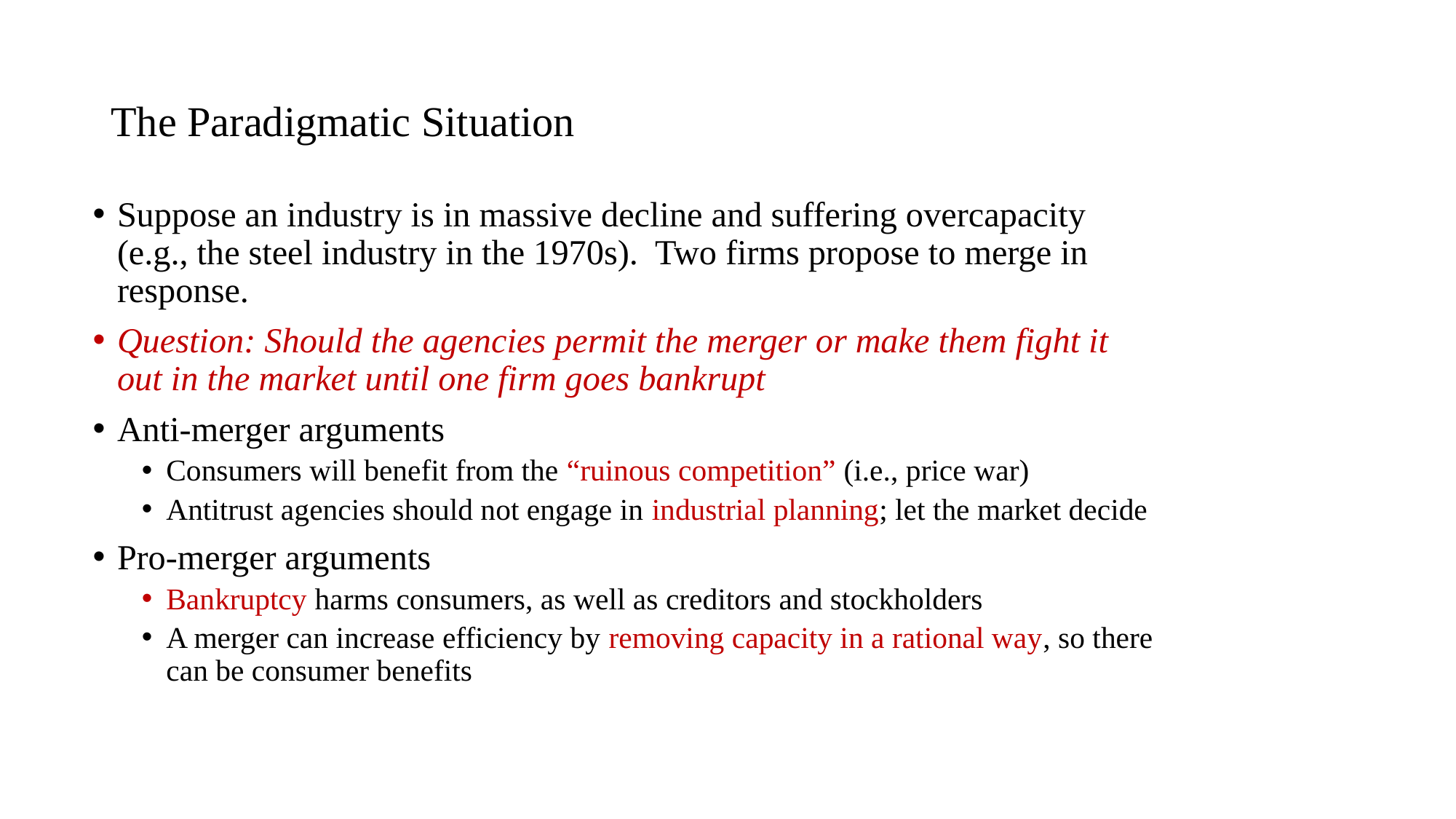

# The Paradigmatic Situation
Suppose an industry is in massive decline and suffering overcapacity (e.g., the steel industry in the 1970s).  Two firms propose to merge in response.
Question: Should the agencies permit the merger or make them fight it out in the market until one firm goes bankrupt
Anti-merger arguments
Consumers will benefit from the “ruinous competition” (i.e., price war)
Antitrust agencies should not engage in industrial planning; let the market decide
Pro-merger arguments
Bankruptcy harms consumers, as well as creditors and stockholders
A merger can increase efficiency by removing capacity in a rational way, so there can be consumer benefits